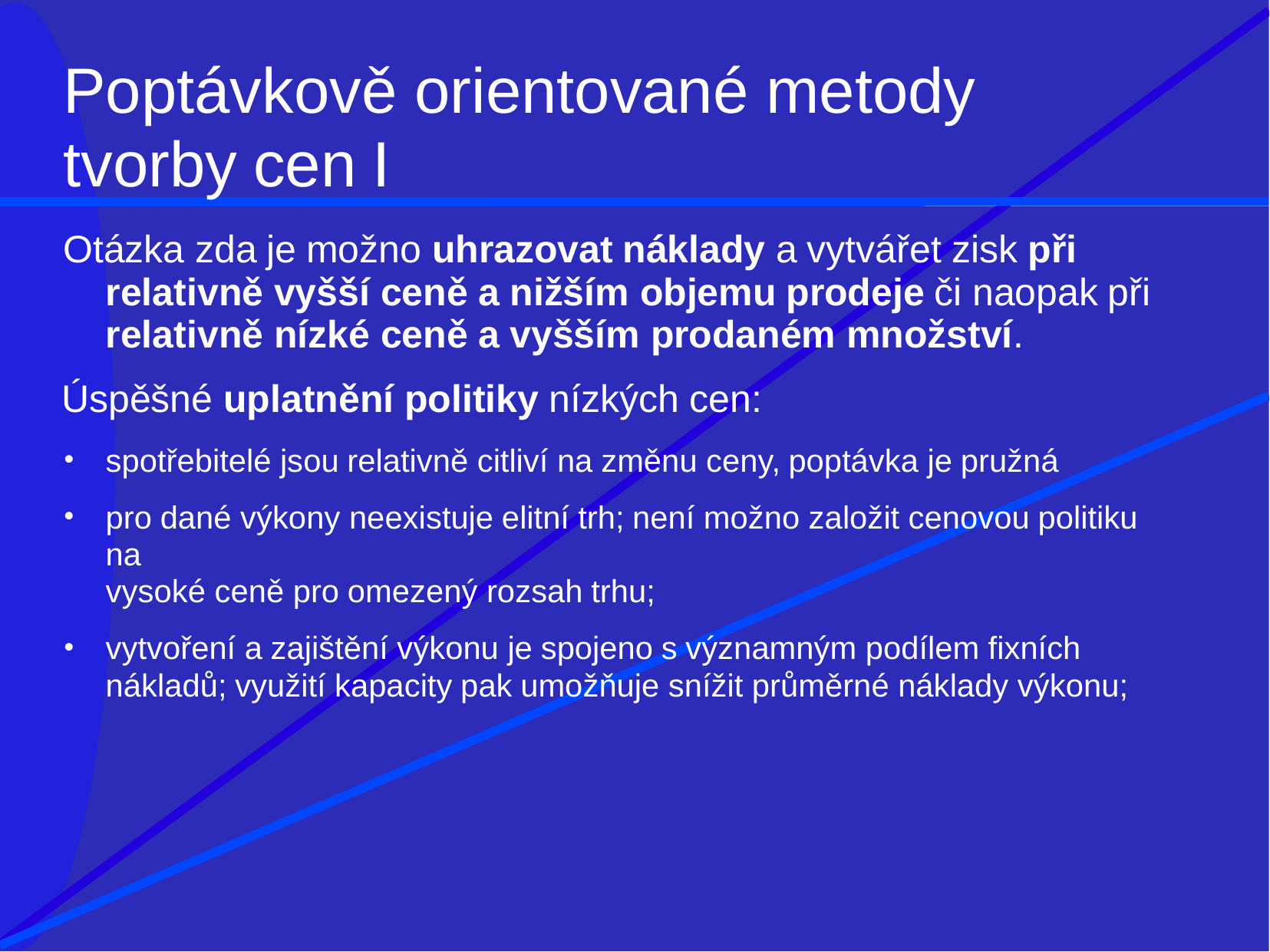

# Poptávkově orientované metody
tvorby cen I
Otázka zda je možno uhrazovat náklady a vytvářet zisk při relativně vyšší ceně a nižším objemu prodeje či naopak při relativně nízké ceně a vyšším prodaném množství.
Úspěšné uplatnění politiky nízkých cen:
spotřebitelé jsou relativně citliví na změnu ceny, poptávka je pružná
pro dané výkony neexistuje elitní trh; není možno založit cenovou politiku na
vysoké ceně pro omezený rozsah trhu;
vytvoření a zajištění výkonu je spojeno s významným podílem fixních
nákladů; využití kapacity pak umožňuje snížit průměrné náklady výkonu;